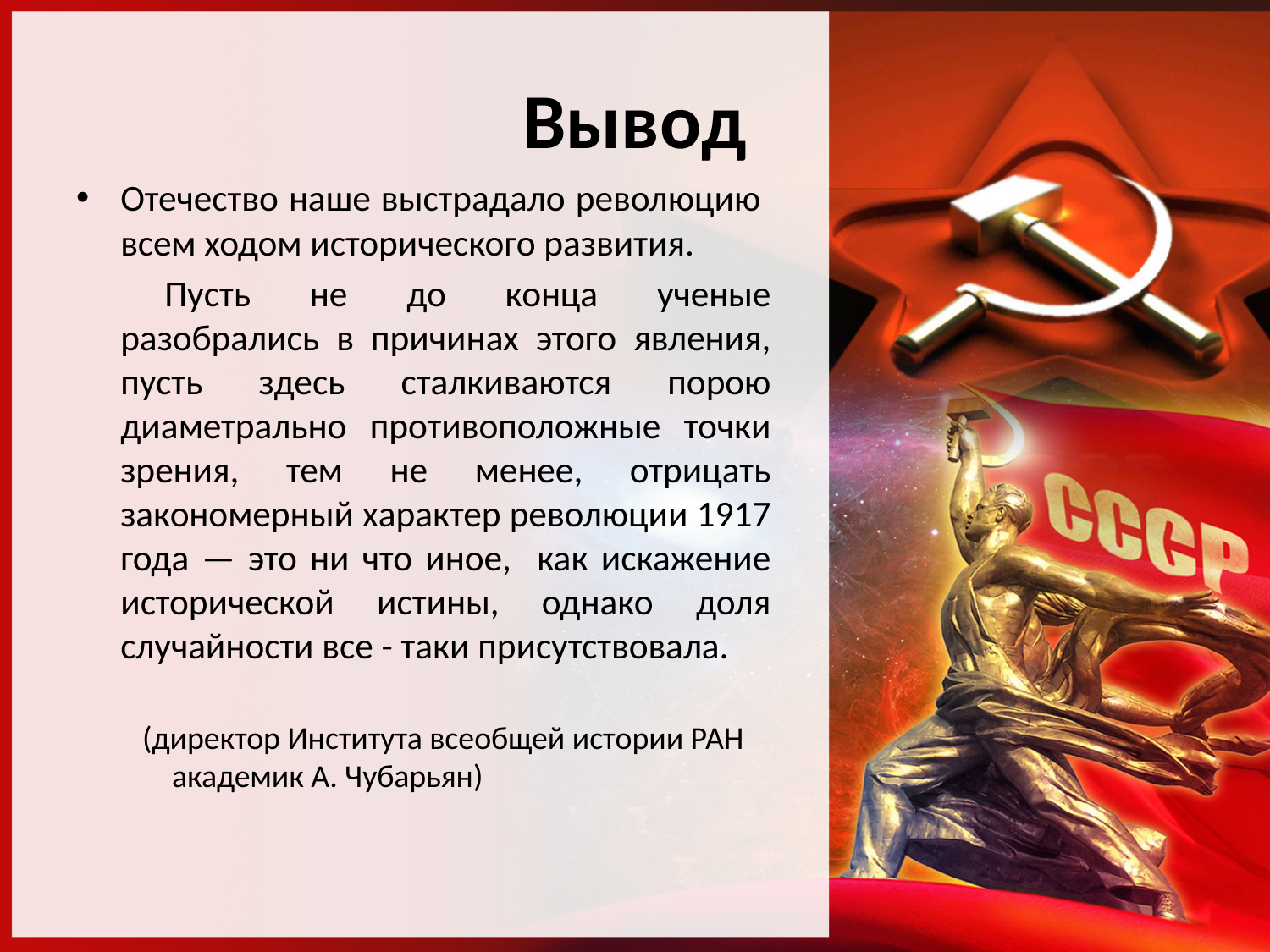

# Вывод
Отечество наше выстрадало революцию  всем ходом исторического развития.
Пусть не до конца ученые разобрались в причинах этого явления, пусть здесь сталкиваются порою диаметрально противоположные точки зрения, тем не менее, отрицать закономерный характер революции 1917 года — это ни что иное,  как искажение исторической истины, однако доля случайности все - таки присутствовала.

 (директор Института всеобщей истории РАН академик А. Чубарьян)